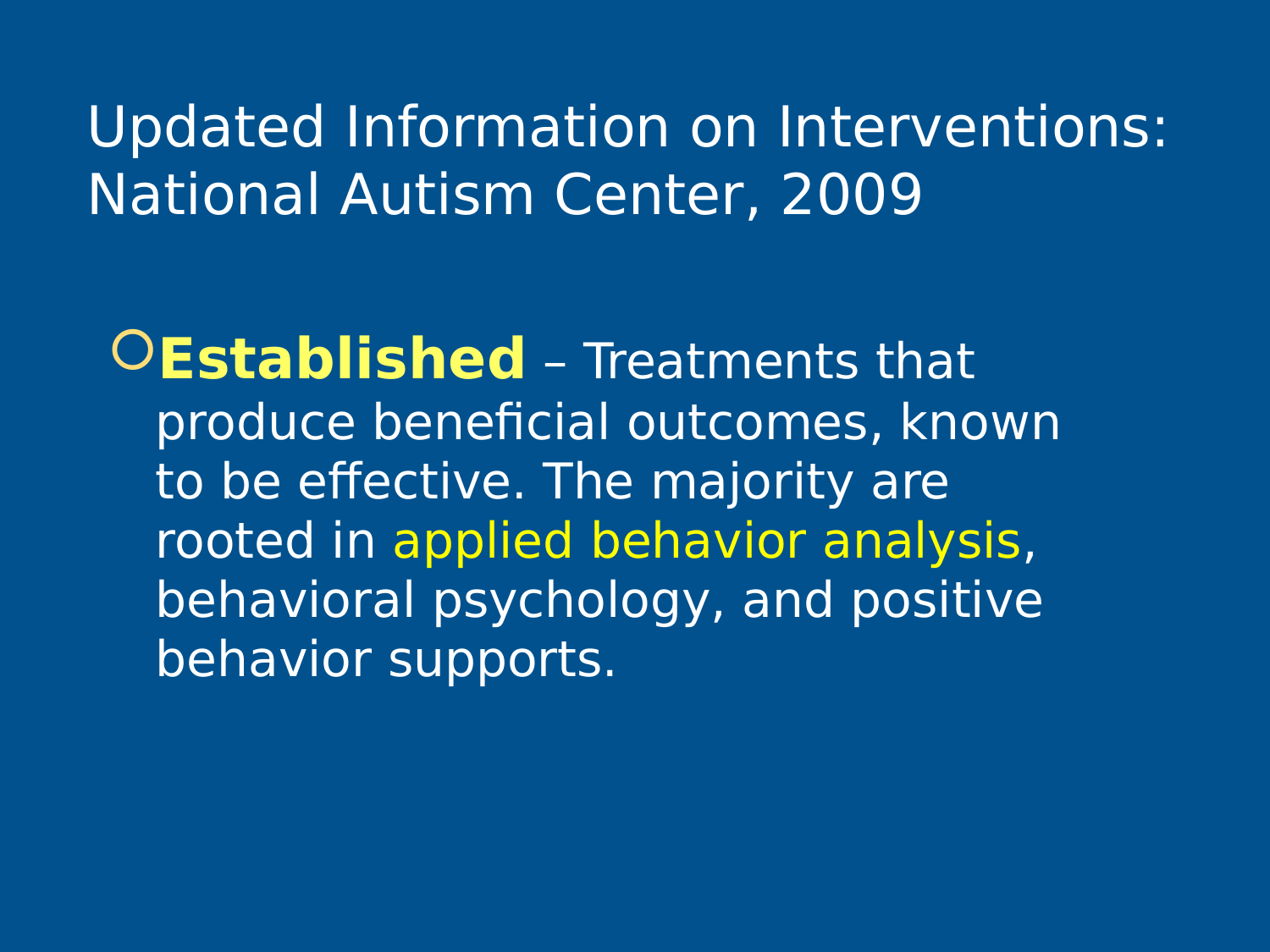

# Updated Information on Interventions: National Autism Center, 2009
Established – Treatments that produce beneficial outcomes, known to be effective. The majority are rooted in applied behavior analysis, behavioral psychology, and positive behavior supports.